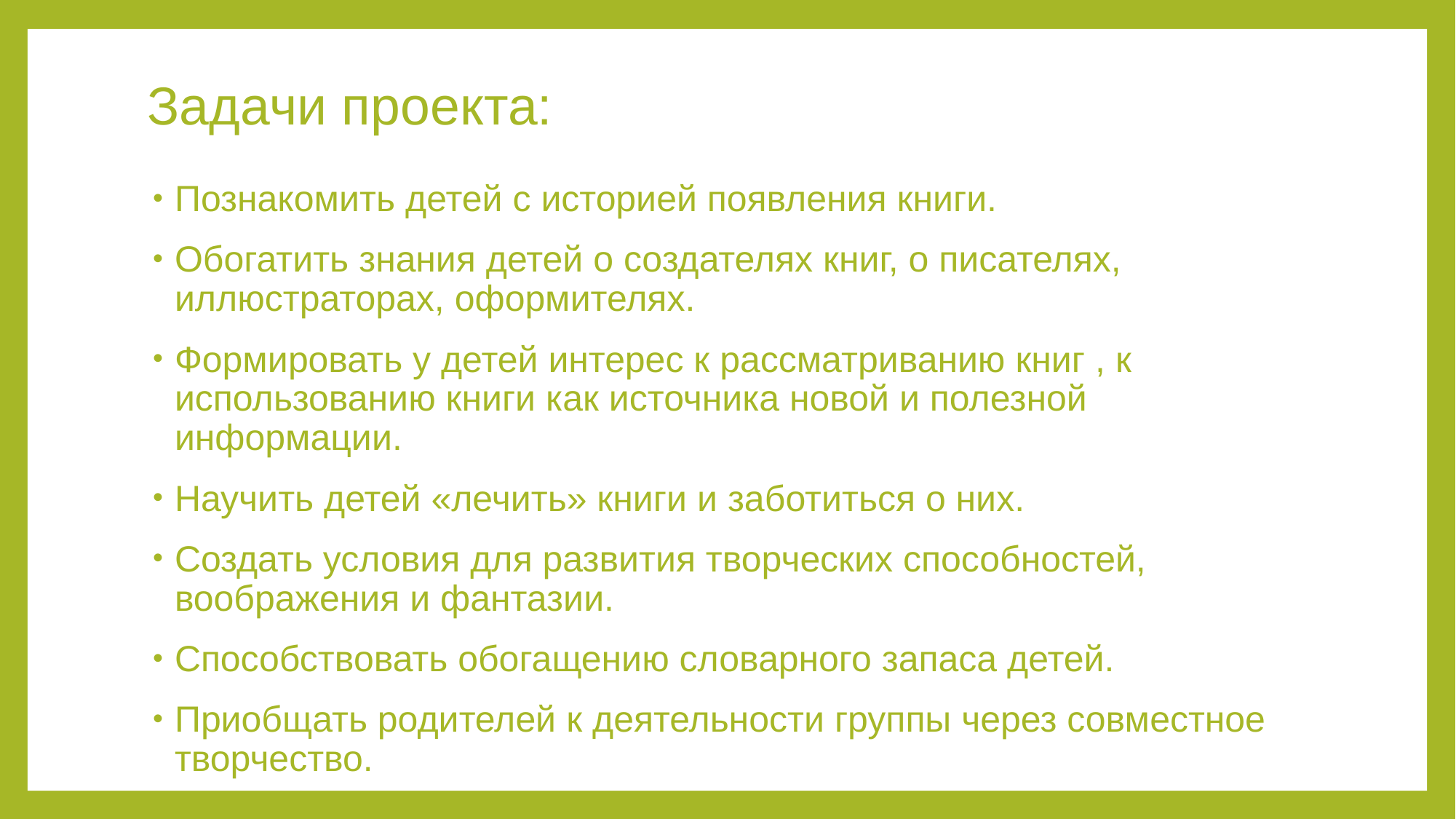

# Задачи проекта:
Познакомить детей с историей появления книги.
Обогатить знания детей о создателях книг, о писателях, иллюстраторах, оформителях.
Формировать у детей интерес к рассматриванию книг , к использованию книги как источника новой и полезной информации.
Научить детей «лечить» книги и заботиться о них.
Создать условия для развития творческих способностей, воображения и фантазии.
Способствовать обогащению словарного запаса детей.
Приобщать родителей к деятельности группы через совместное творчество.